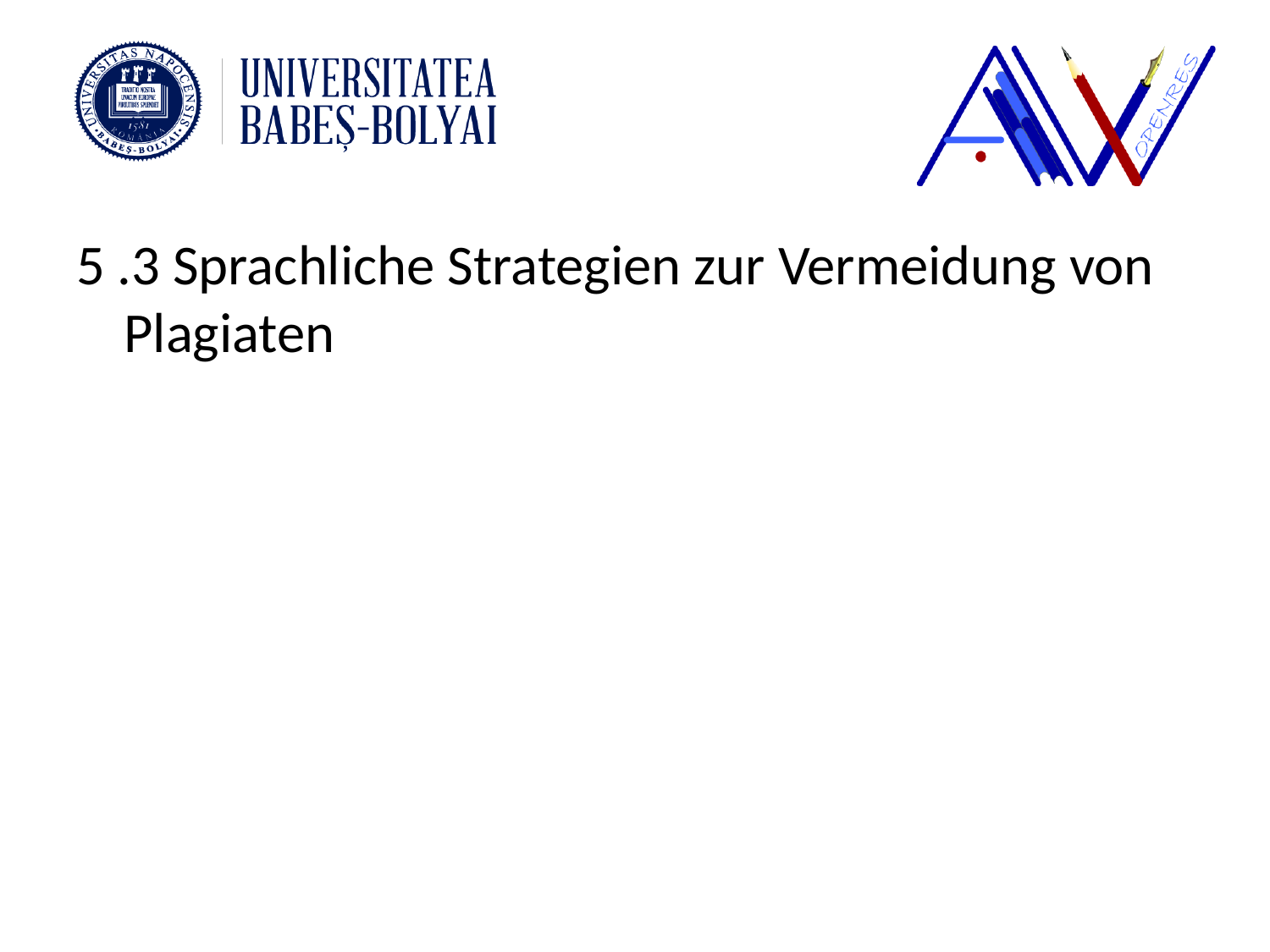

#
5 .3 Sprachliche Strategien zur Vermeidung von Plagiaten